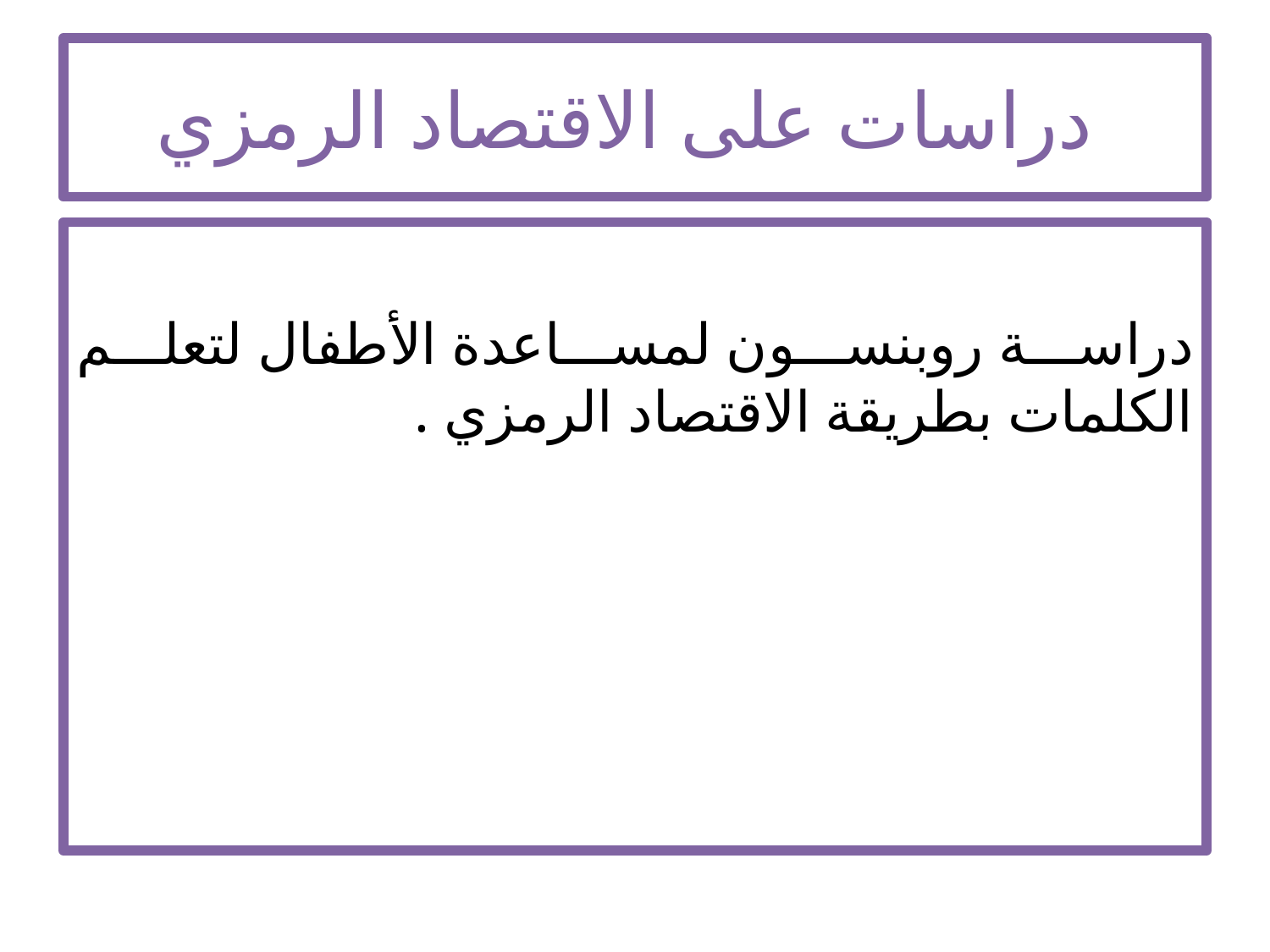

# دراسات على الاقتصاد الرمزي

دراسة روبنسون لمساعدة الأطفال لتعلم الكلمات بطريقة الاقتصاد الرمزي .